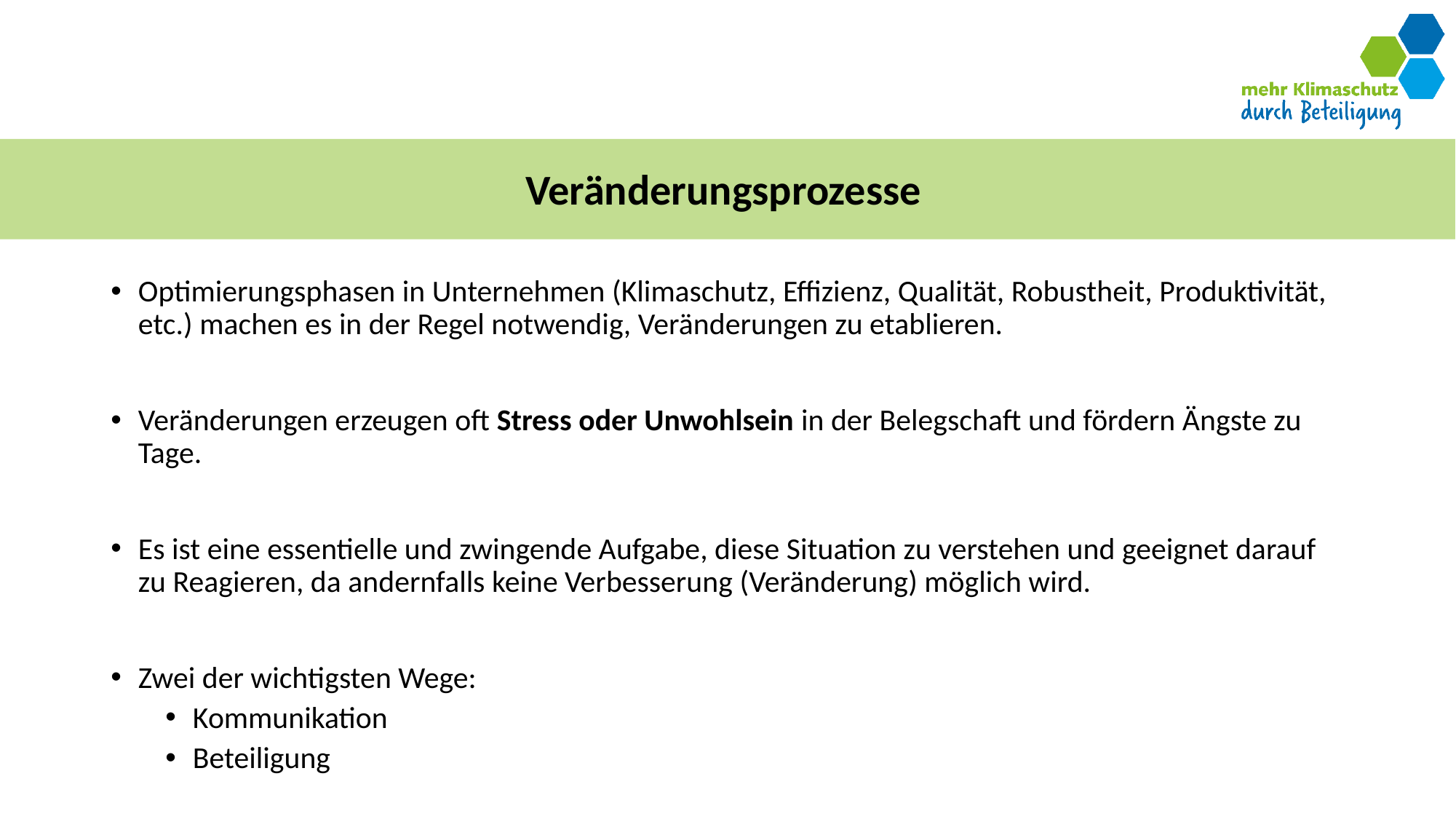

# Veränderungsprozesse
Optimierungsphasen in Unternehmen (Klimaschutz, Effizienz, Qualität, Robustheit, Produktivität, etc.) machen es in der Regel notwendig, Veränderungen zu etablieren.

Veränderungen erzeugen oft Stress oder Unwohlsein in der Belegschaft und fördern Ängste zu Tage.

Es ist eine essentielle und zwingende Aufgabe, diese Situation zu verstehen und geeignet darauf zu Reagieren, da andernfalls keine Verbesserung (Veränderung) möglich wird.

Zwei der wichtigsten Wege:
Kommunikation
Beteiligung